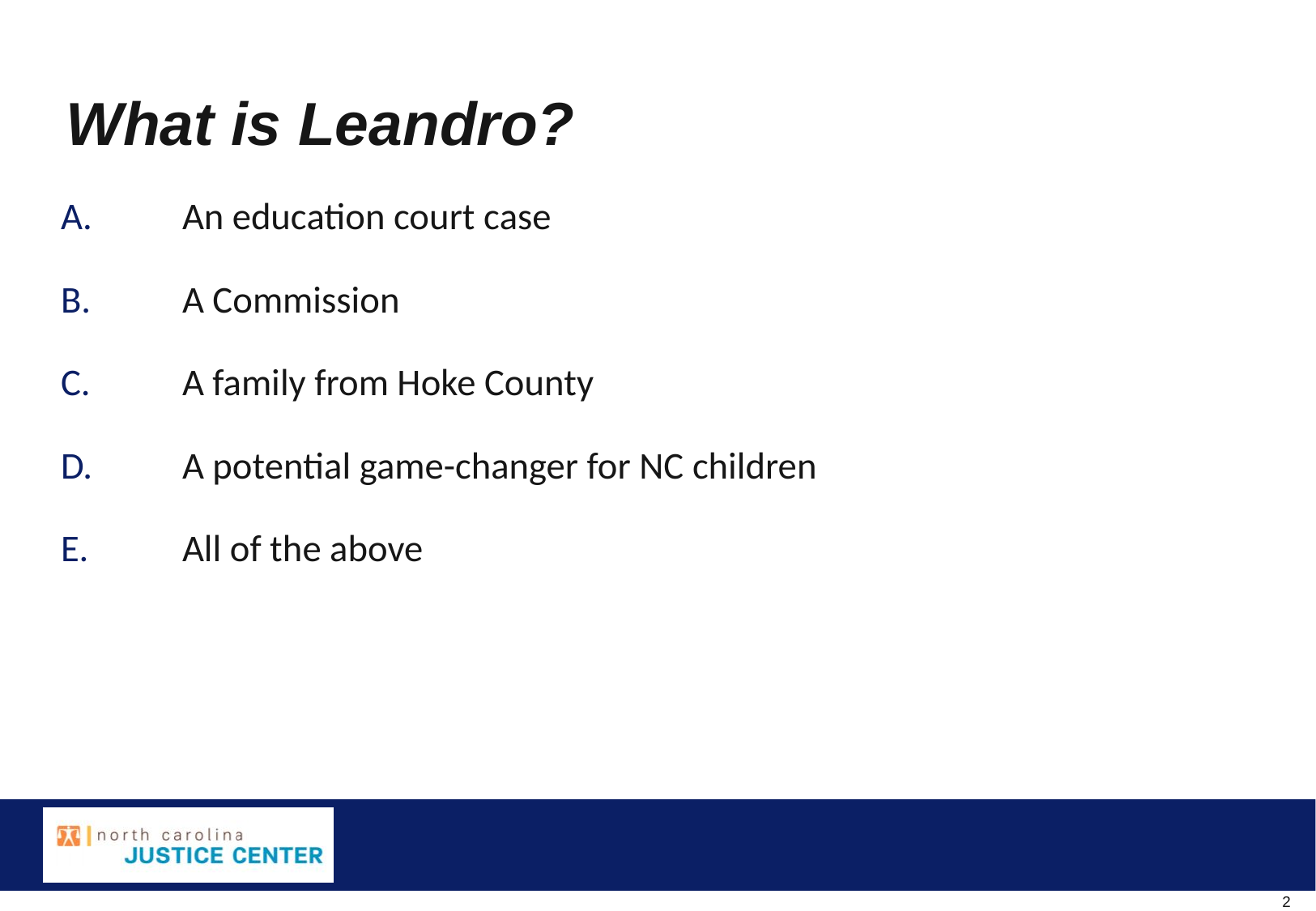

# What is Leandro?
An education court case
A Commission
A family from Hoke County
A potential game-changer for NC children
All of the above